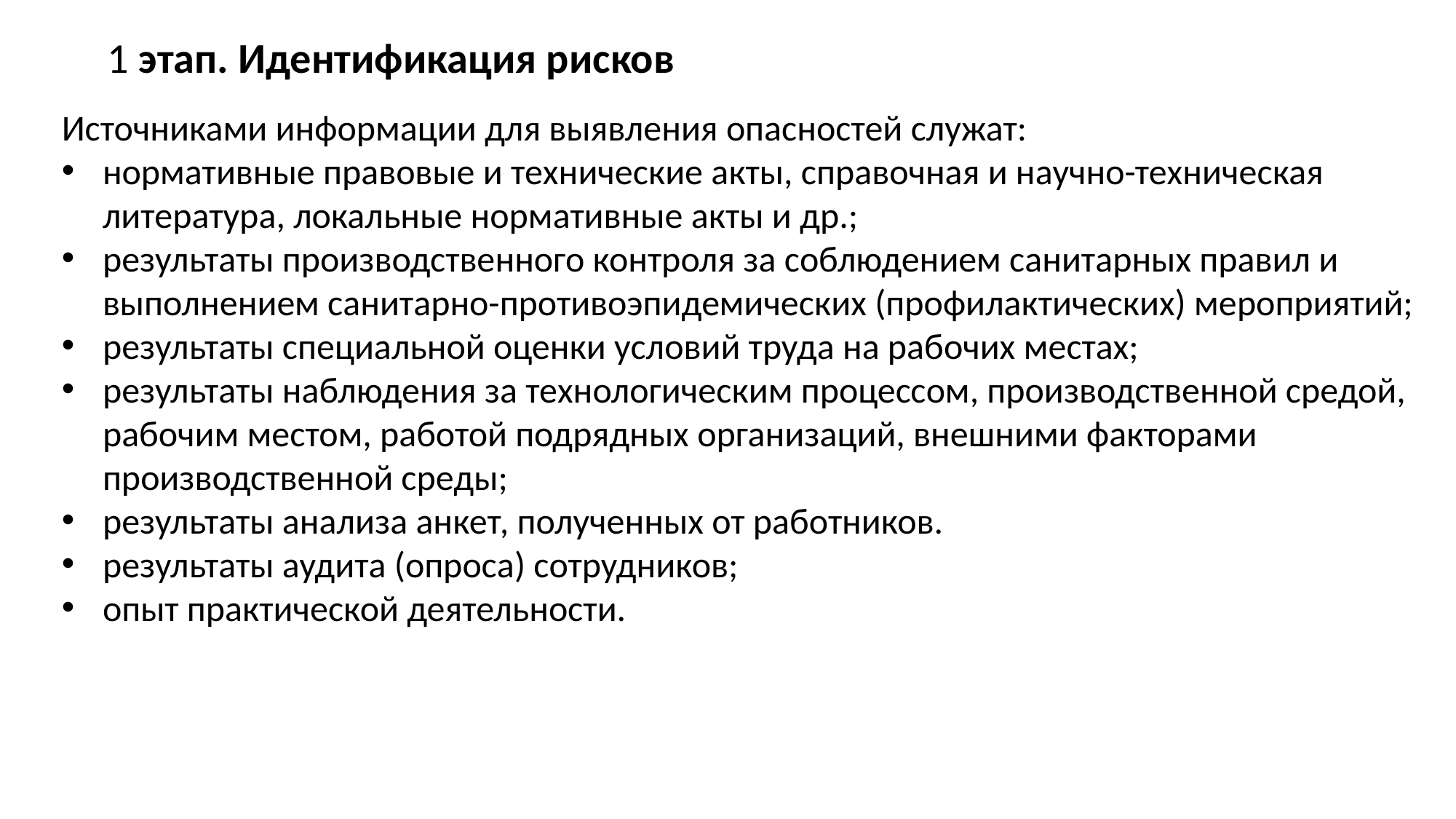

1 этап. Идентификация рисков
Источниками информации для выявления опасностей служат:
нормативные правовые и технические акты, справочная и научно-техническая литература, локальные нормативные акты и др.;
результаты производственного контроля за соблюдением санитарных правил и выполнением санитарно-противоэпидемических (профилактических) мероприятий;
результаты специальной оценки условий труда на рабочих местах;
результаты наблюдения за технологическим процессом, производственной средой, рабочим местом, работой подрядных организаций, внешними факторами производственной среды;
результаты анализа анкет, полученных от работников.
результаты аудита (опроса) сотрудников;
опыт практической деятельности.